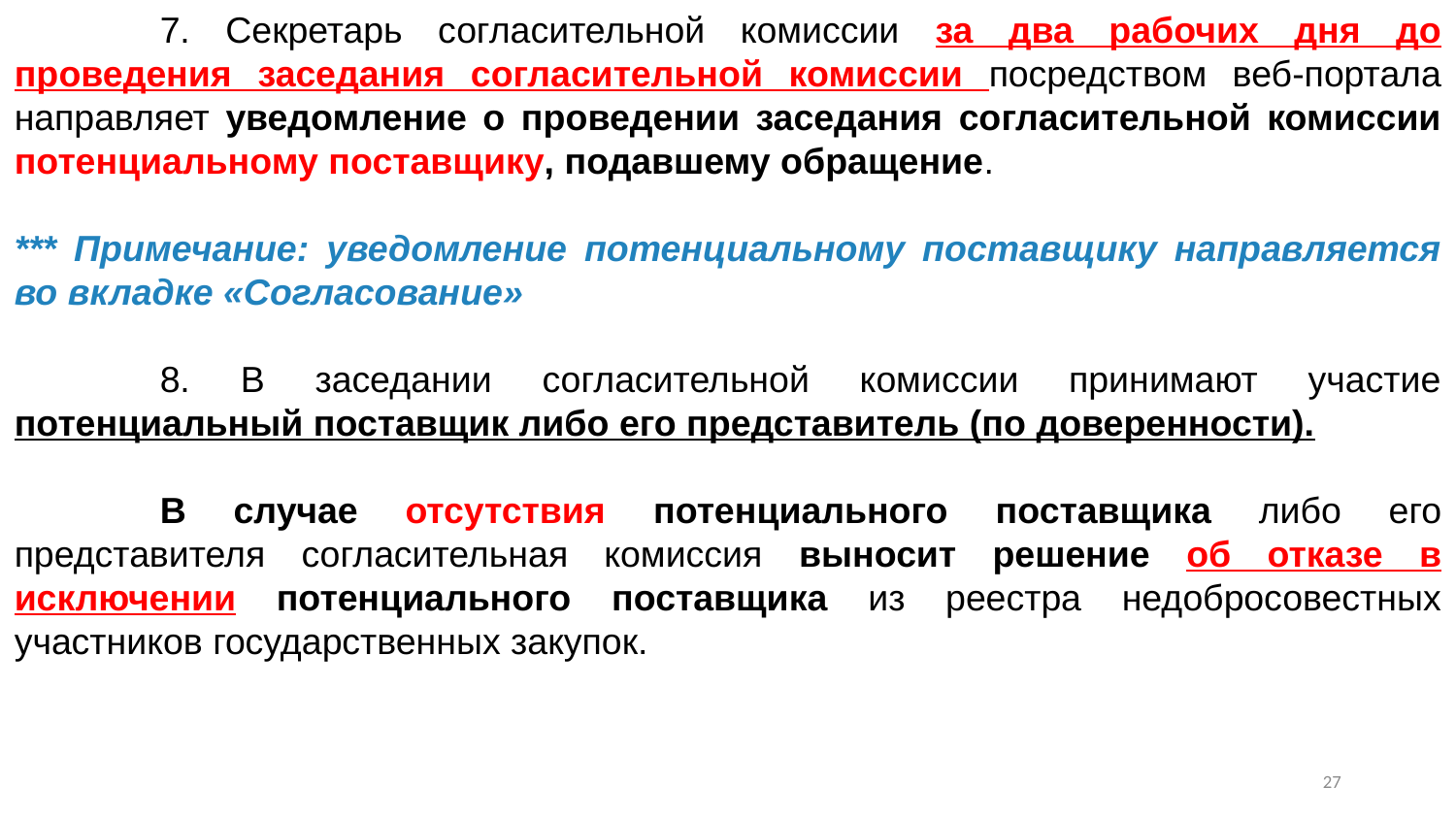

7. Секретарь согласительной комиссии за два рабочих дня до проведения заседания согласительной комиссии посредством веб-портала направляет уведомление о проведении заседания согласительной комиссии потенциальному поставщику, подавшему обращение.

*** Примечание: уведомление потенциальному поставщику направляется во вкладке «Согласование»

	8. В заседании согласительной комиссии принимают участие потенциальный поставщик либо его представитель (по доверенности).

	В случае отсутствия потенциального поставщика либо его представителя согласительная комиссия выносит решение об отказе в исключении потенциального поставщика из реестра недобросовестных участников государственных закупок.
27